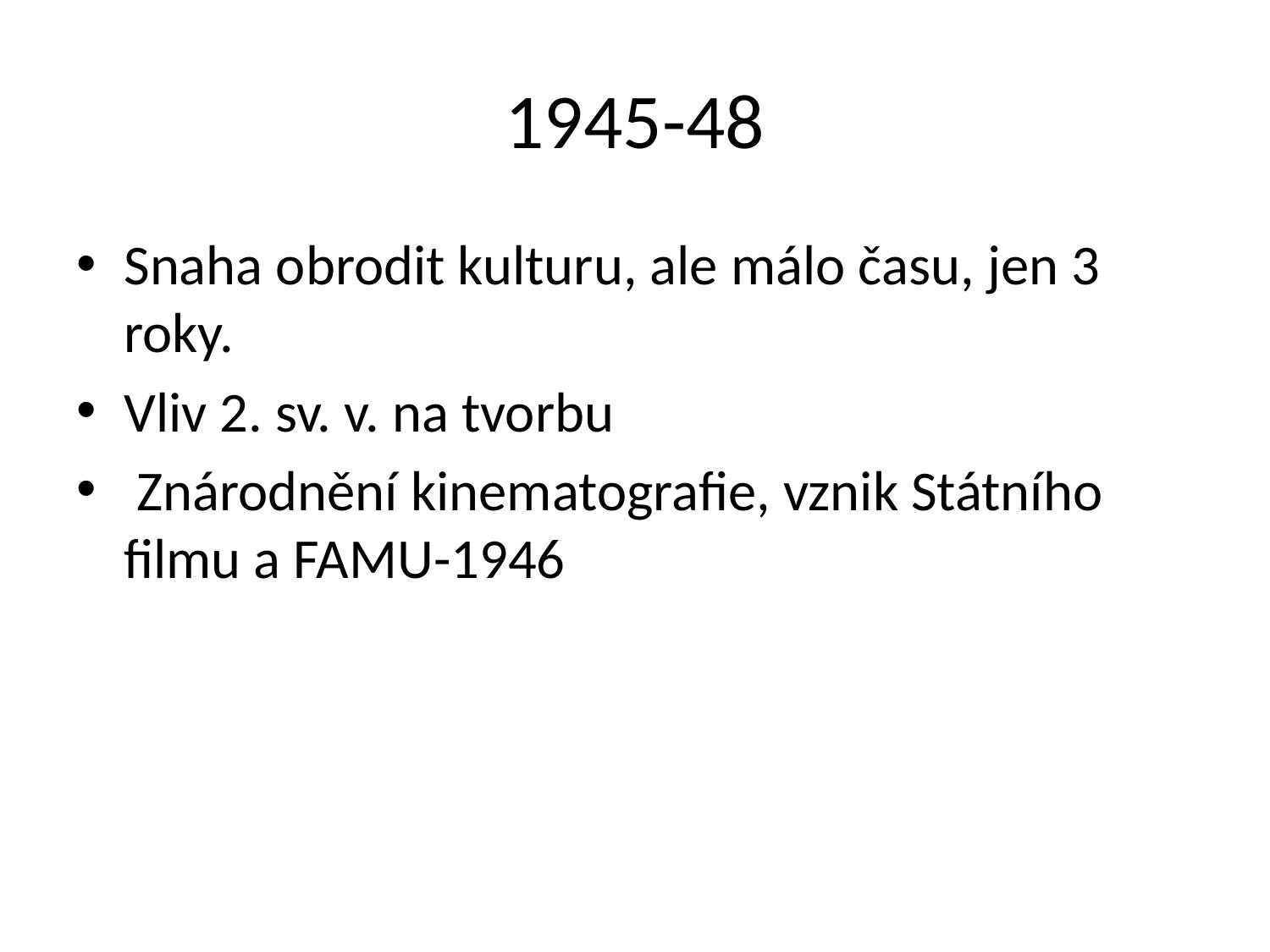

# 1945-48
Snaha obrodit kulturu, ale málo času, jen 3 roky.
Vliv 2. sv. v. na tvorbu
 Znárodnění kinematografie, vznik Státního filmu a FAMU-1946